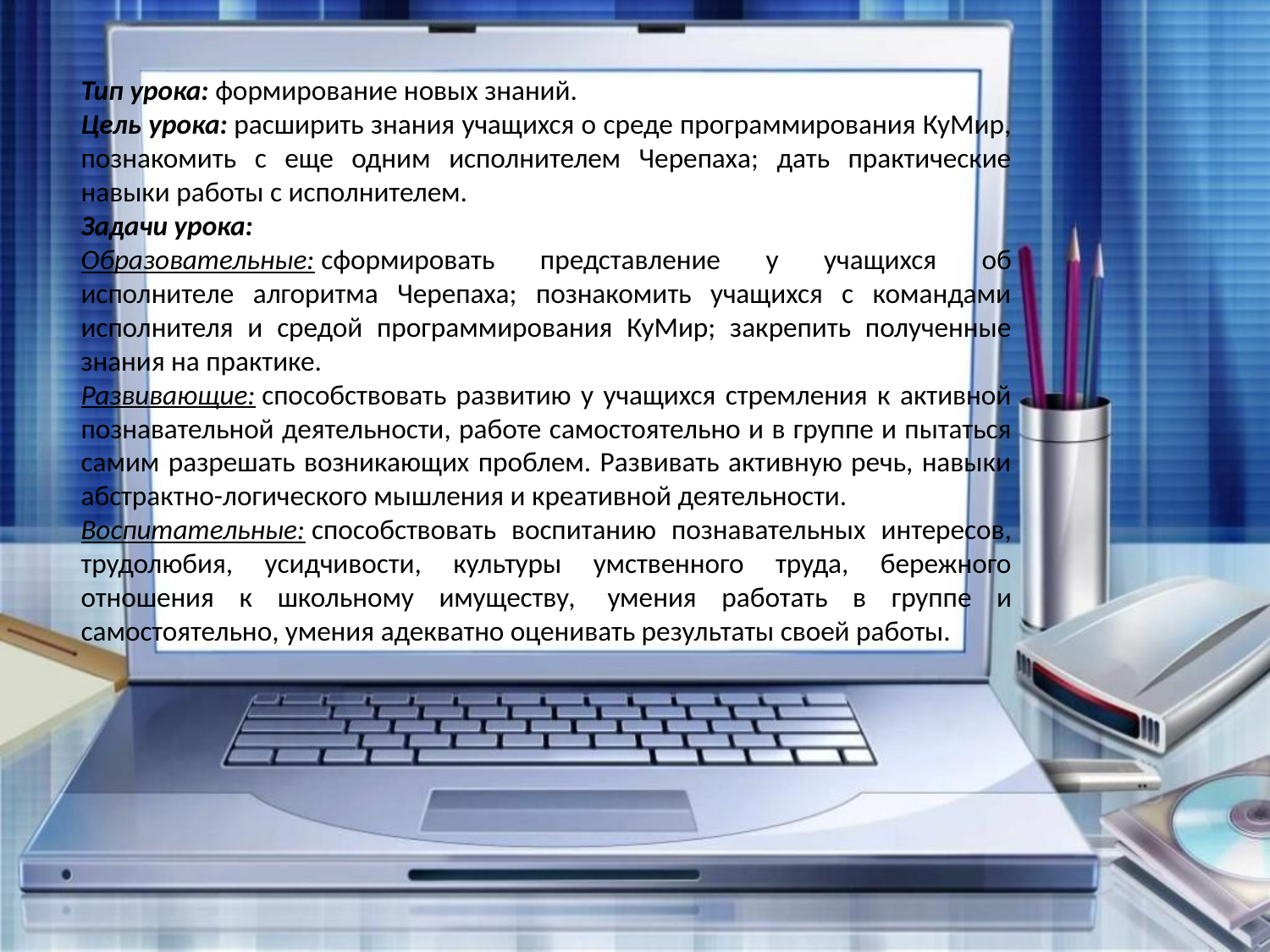

Тип урока: формирование новых знаний.
Цель урока: расширить знания учащихся о среде программирования КуМир, познакомить с еще одним исполнителем Черепаха; дать практические навыки работы с исполнителем.
Задачи урока:
Образовательные: сформировать представление у учащихся об исполнителе алгоритма Черепаха; познакомить учащихся с командами исполнителя и средой программирования КуМир; закрепить полученные знания на практике.
Развивающие: способствовать развитию у учащихся стремления к активной познавательной деятельности, работе самостоятельно и в группе и пытаться самим разрешать возникающих проблем. Развивать активную речь, навыки абстрактно-логического мышления и креативной деятельности.
Воспитательные: способствовать воспитанию познавательных интересов, трудолюбия, усидчивости, культуры умственного труда, бережного отношения к школьному имуществу,  умения работать в группе и самостоятельно, умения адекватно оценивать результаты своей работы.